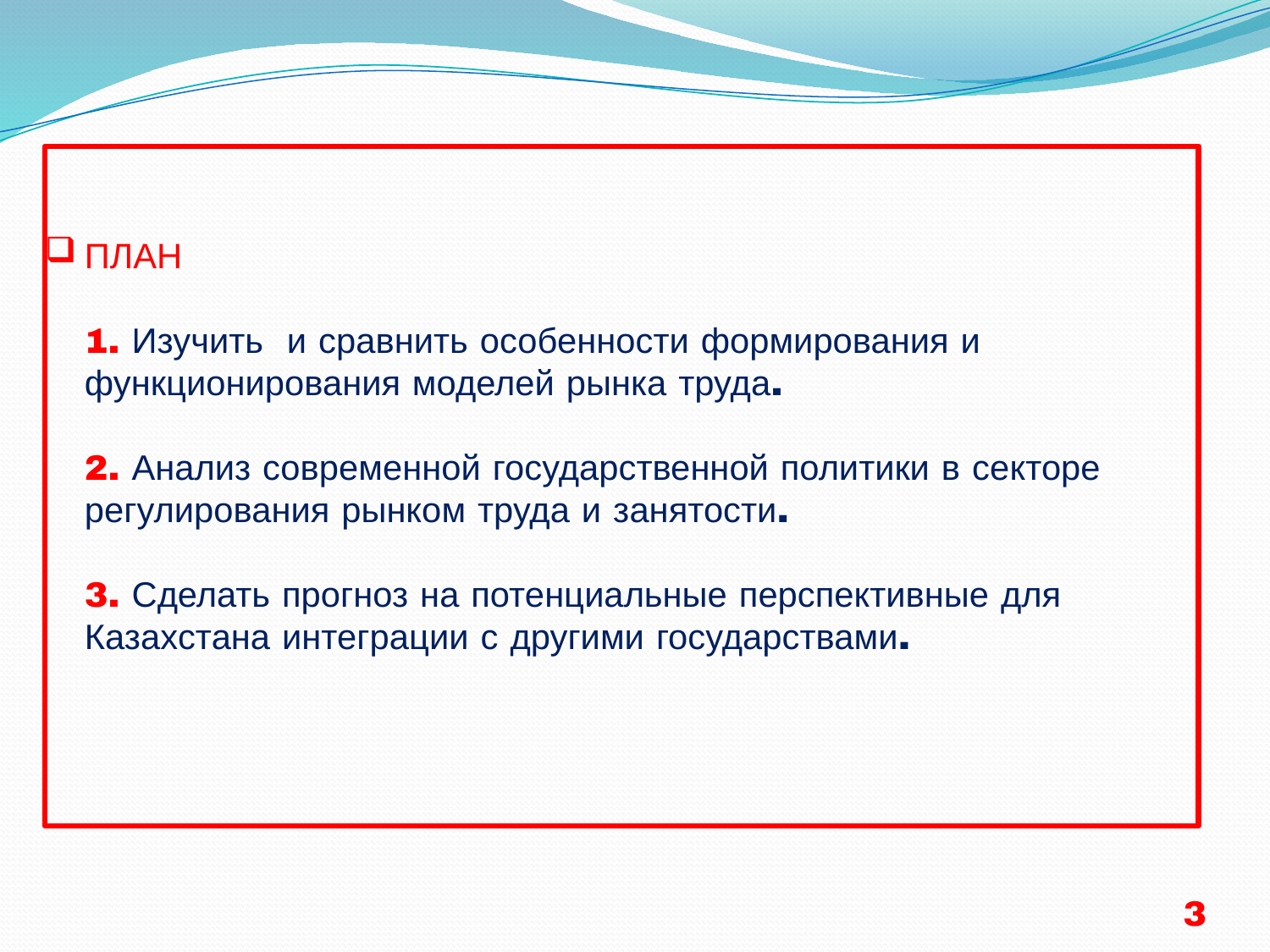

# ПЛАН 1. Изучить  и сравнить особенности формирования и функционирования моделей рынка труда. 2. Анализ современной государственной политики в секторе регулирования рынком труда и занятости. 3. Сделать прогноз на потенциальные перспективные для Казахстана интеграции с другими государствами.

3